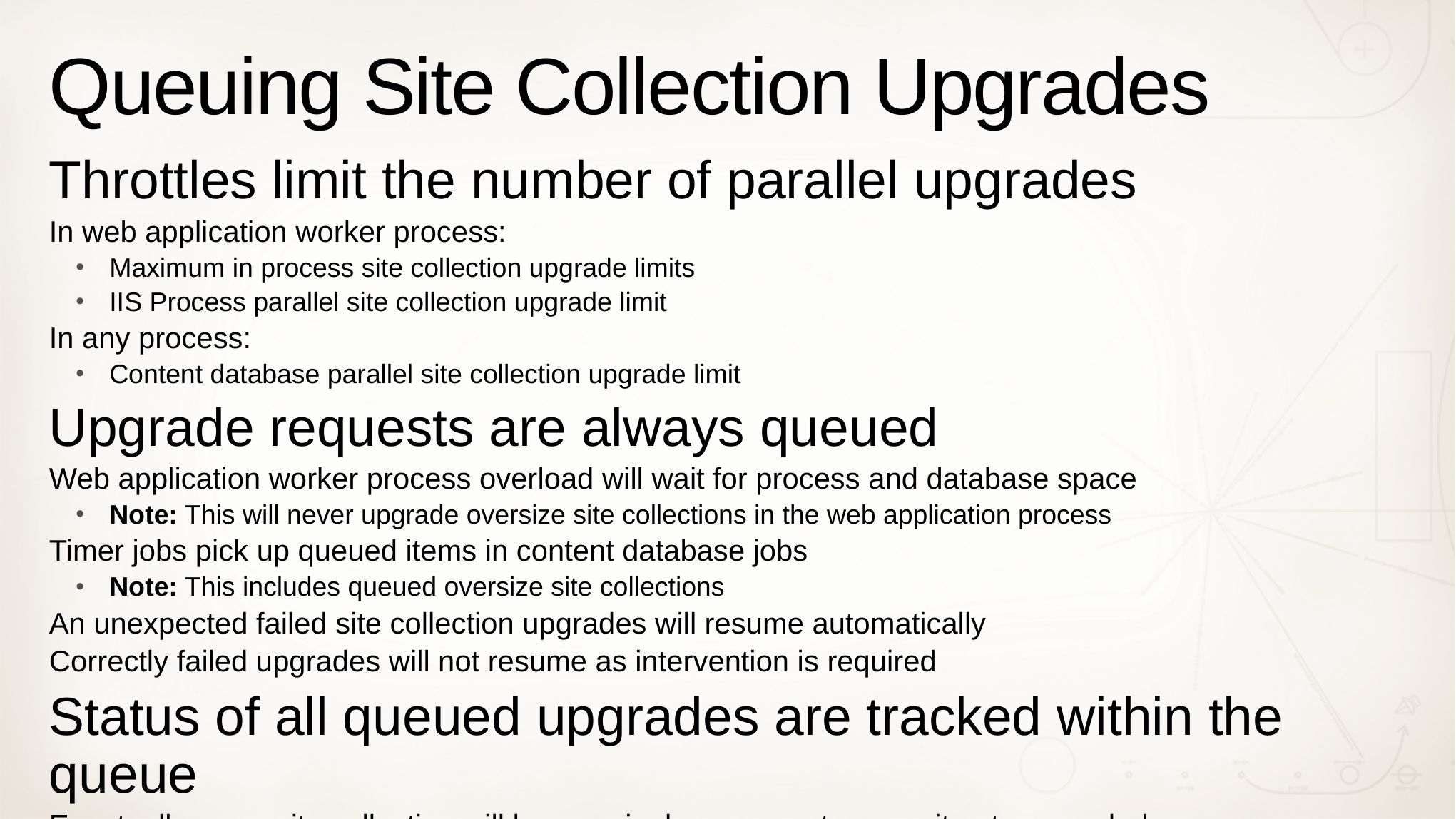

# Queuing Site Collection Upgrades
Throttles limit the number of parallel upgrades
In web application worker process:
Maximum in process site collection upgrade limits
IIS Process parallel site collection upgrade limit
In any process:
Content database parallel site collection upgrade limit
Upgrade requests are always queued
Web application worker process overload will wait for process and database space
Note: This will never upgrade oversize site collections in the web application process
Timer jobs pick up queued items in content database jobs
Note: This includes queued oversize site collections
An unexpected failed site collection upgrades will resume automatically
Correctly failed upgrades will not resume as intervention is required
Status of all queued upgrades are tracked within the queue
Eventually every site collection will have a single queue entry once it gets upgraded